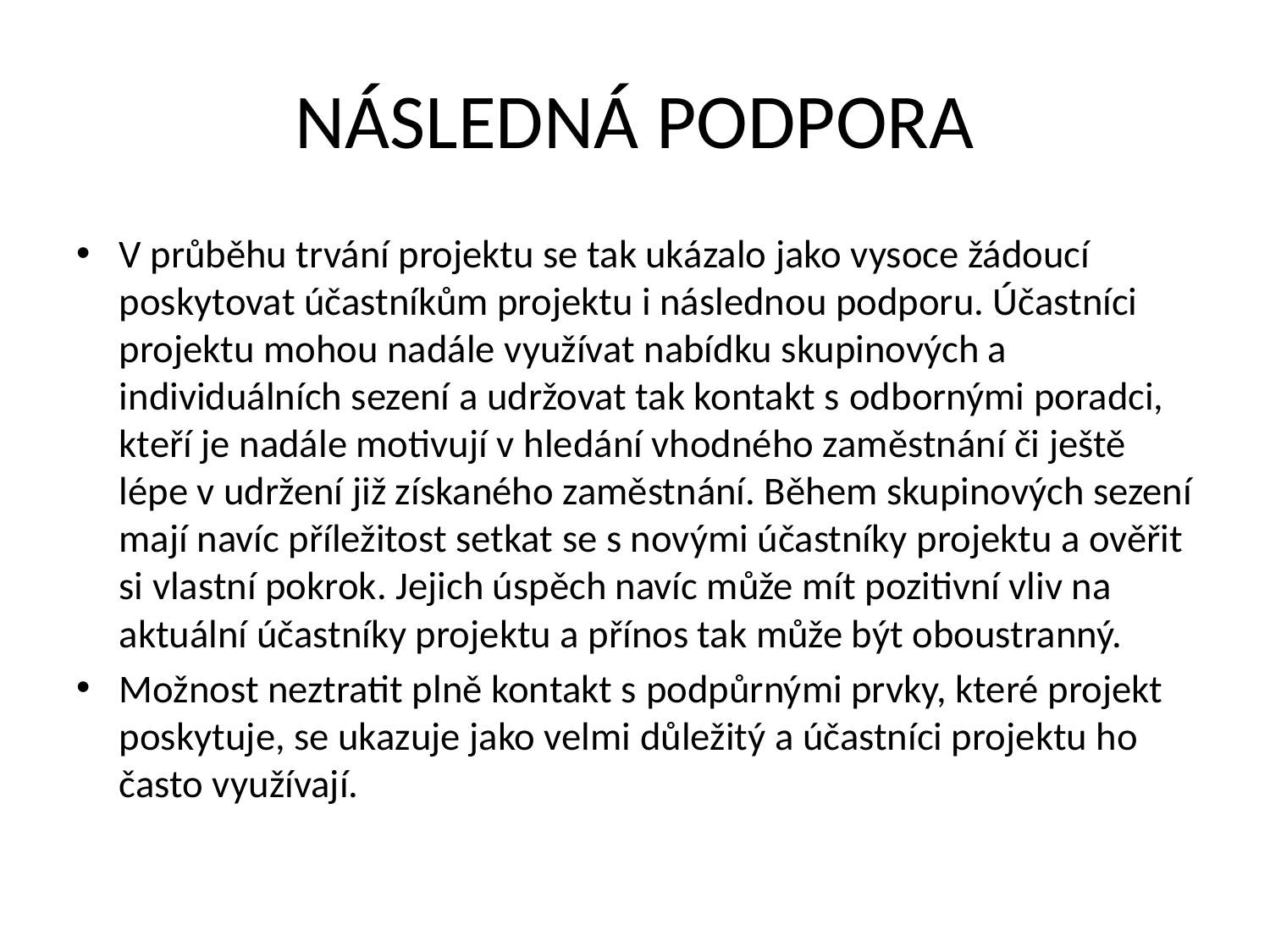

# NÁSLEDNÁ PODPORA
V průběhu trvání projektu se tak ukázalo jako vysoce žádoucí poskytovat účastníkům projektu i následnou podporu. Účastníci projektu mohou nadále využívat nabídku skupinových a individuálních sezení a udržovat tak kontakt s odbornými poradci, kteří je nadále motivují v hledání vhodného zaměstnání či ještě lépe v udržení již získaného zaměstnání. Během skupinových sezení mají navíc příležitost setkat se s novými účastníky projektu a ověřit si vlastní pokrok. Jejich úspěch navíc může mít pozitivní vliv na aktuální účastníky projektu a přínos tak může být oboustranný.
Možnost neztratit plně kontakt s podpůrnými prvky, které projekt poskytuje, se ukazuje jako velmi důležitý a účastníci projektu ho často využívají.